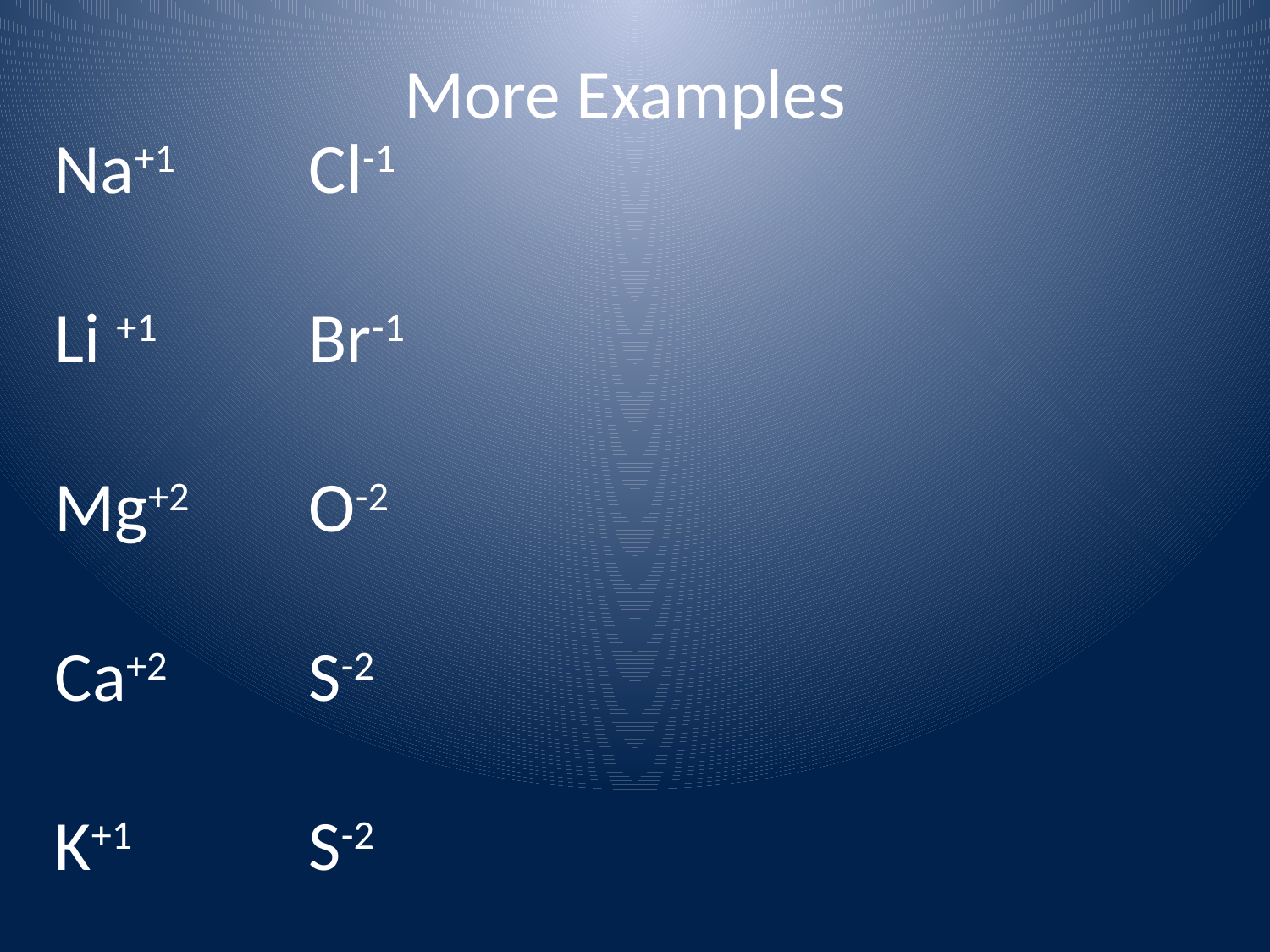

More Examples
Na+1		Cl-1

Li +1  	Br-1

Mg+2 	O-2

Ca+2		S-2

K+1		S-2